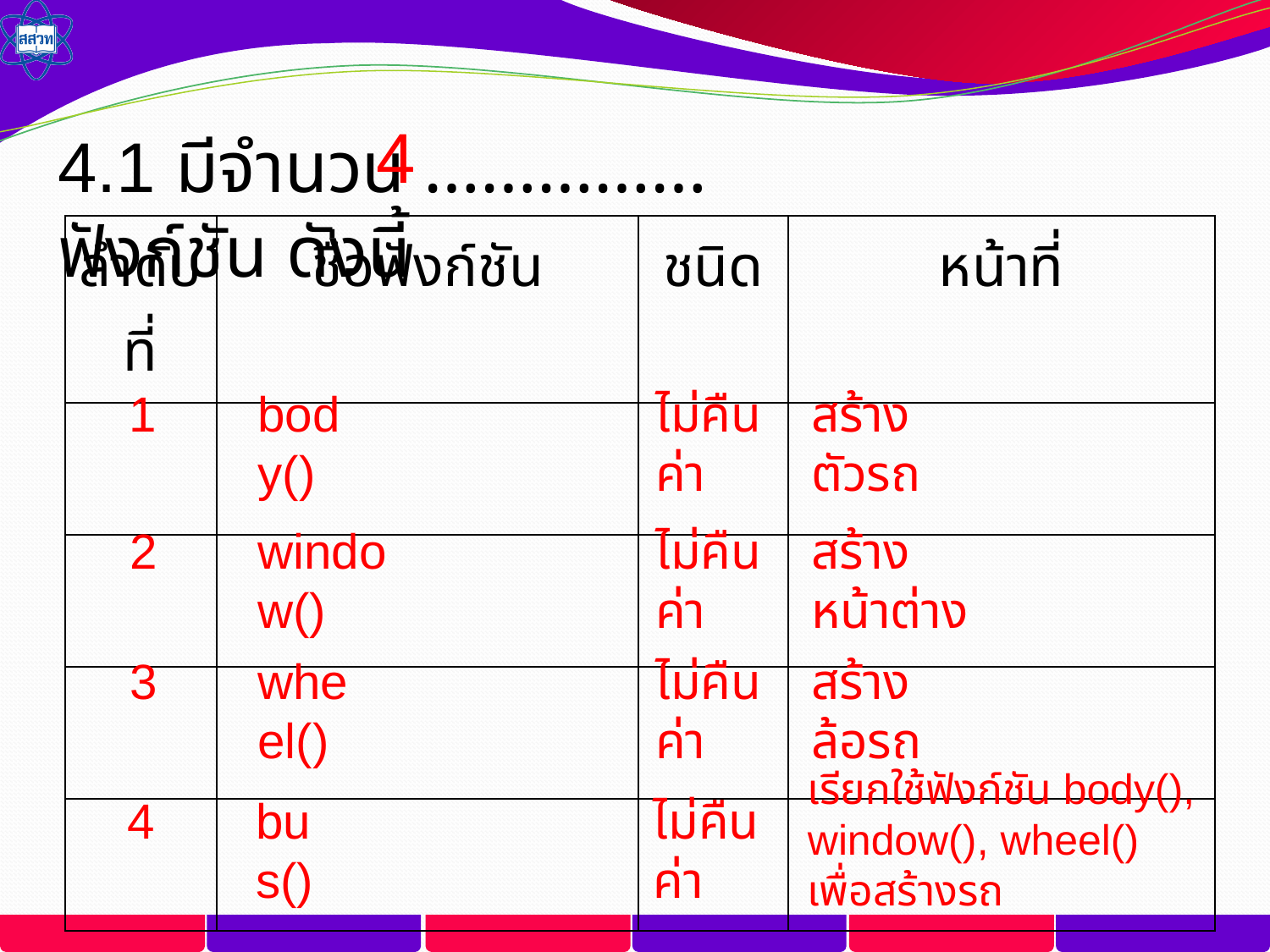

4
4.1 มีจำนวน …………… ฟังก์ชัน ดังนี้
| ลำดับที่ | ชื่อฟังก์ชัน | ชนิด | หน้าที่ |
| --- | --- | --- | --- |
|  |  |  |  |
|  |  |  |  |
|  |  |  |  |
|  |  |  |  |
1
body()
ไม่คืนค่า
สร้างตัวรถ
2
window()
ไม่คืนค่า
สร้างหน้าต่าง
3
wheel()
ไม่คืนค่า
สร้างล้อรถ
เรียกใช้ฟังก์ชัน body(),
window(), wheel() เพื่อสร้างรถ
4
bus()
ไม่คืนค่า